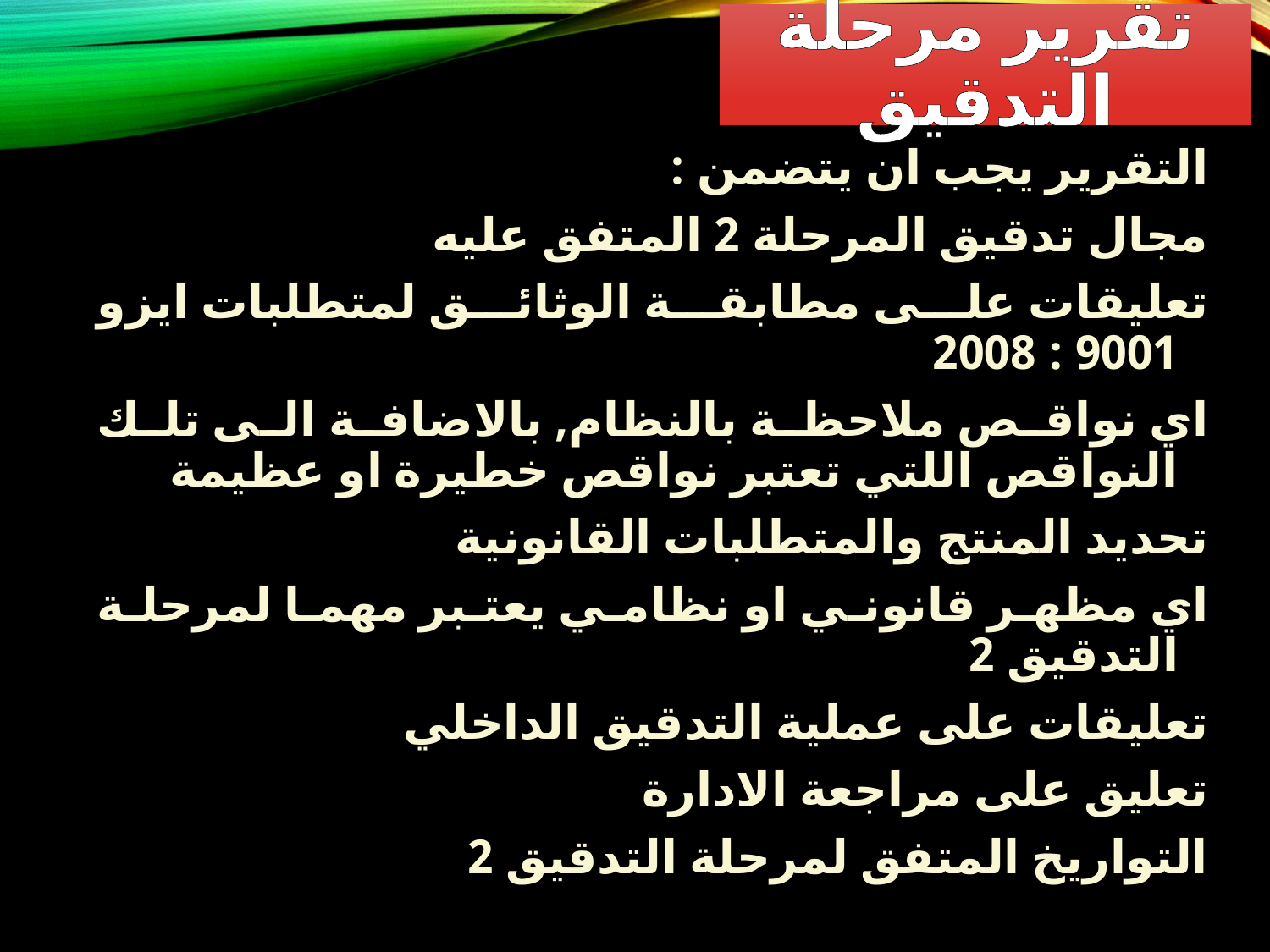

# تقرير مرحلة التدقيق
التقرير يجب ان يتضمن :
مجال تدقيق المرحلة 2 المتفق عليه
تعليقات على مطابقة الوثائق لمتطلبات ايزو 9001 : 2008
اي نواقص ملاحظة بالنظام, بالاضافة الى تلك النواقص اللتي تعتبر نواقص خطيرة او عظيمة
تحديد المنتج والمتطلبات القانونية
اي مظهر قانوني او نظامي يعتبر مهما لمرحلة التدقيق 2
تعليقات على عملية التدقيق الداخلي
تعليق على مراجعة الادارة
التواريخ المتفق لمرحلة التدقيق 2